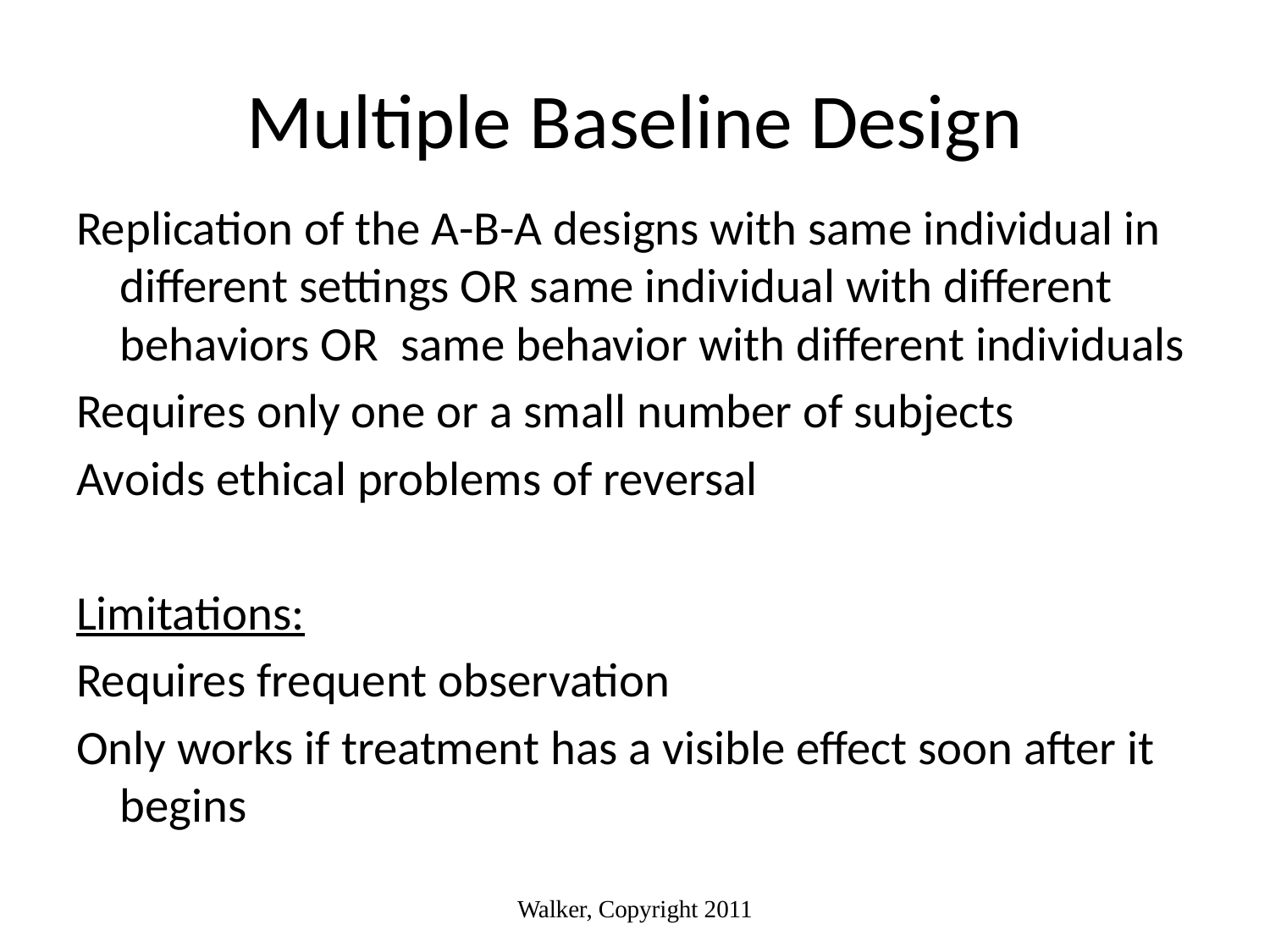

# Multiple Baseline Design
Replication of the A-B-A designs with same individual in different settings OR same individual with different behaviors OR  same behavior with different individuals
Requires only one or a small number of subjects
Avoids ethical problems of reversal

Limitations:
Requires frequent observation
Only works if treatment has a visible effect soon after it begins

Walker, Copyright 2011